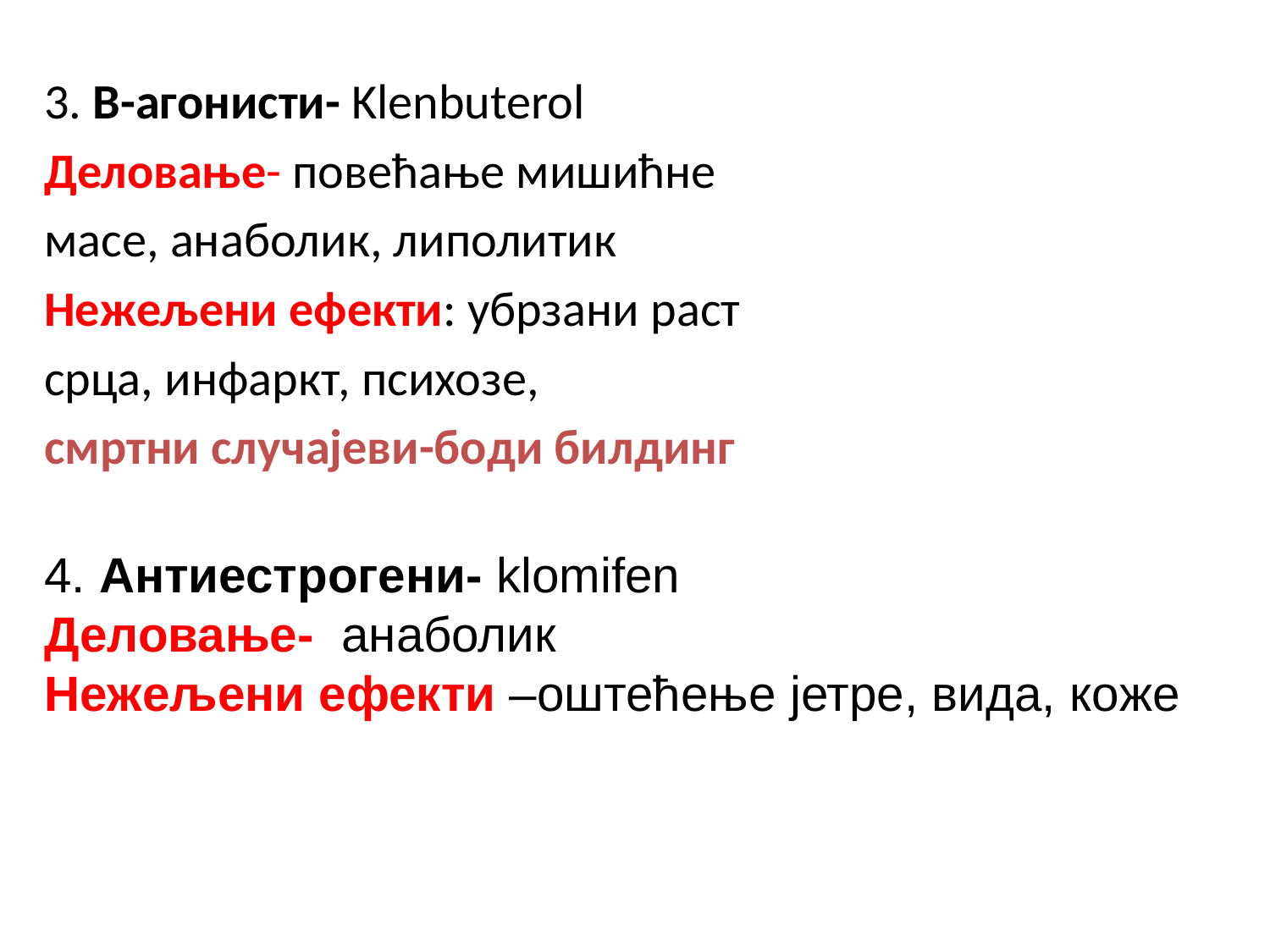

3. Β-агонисти- Klenbuterol
Деловање- повећање мишићне
масе, анаболик, липолитик
Нежељени ефекти: убрзани раст
срца, инфаркт, психозе,
смртни случајеви-боди билдинг

4. Антиестрогени- klomifen
Деловање-  анаболик
Нежељени ефекти –оштећење јетре, вида, коже